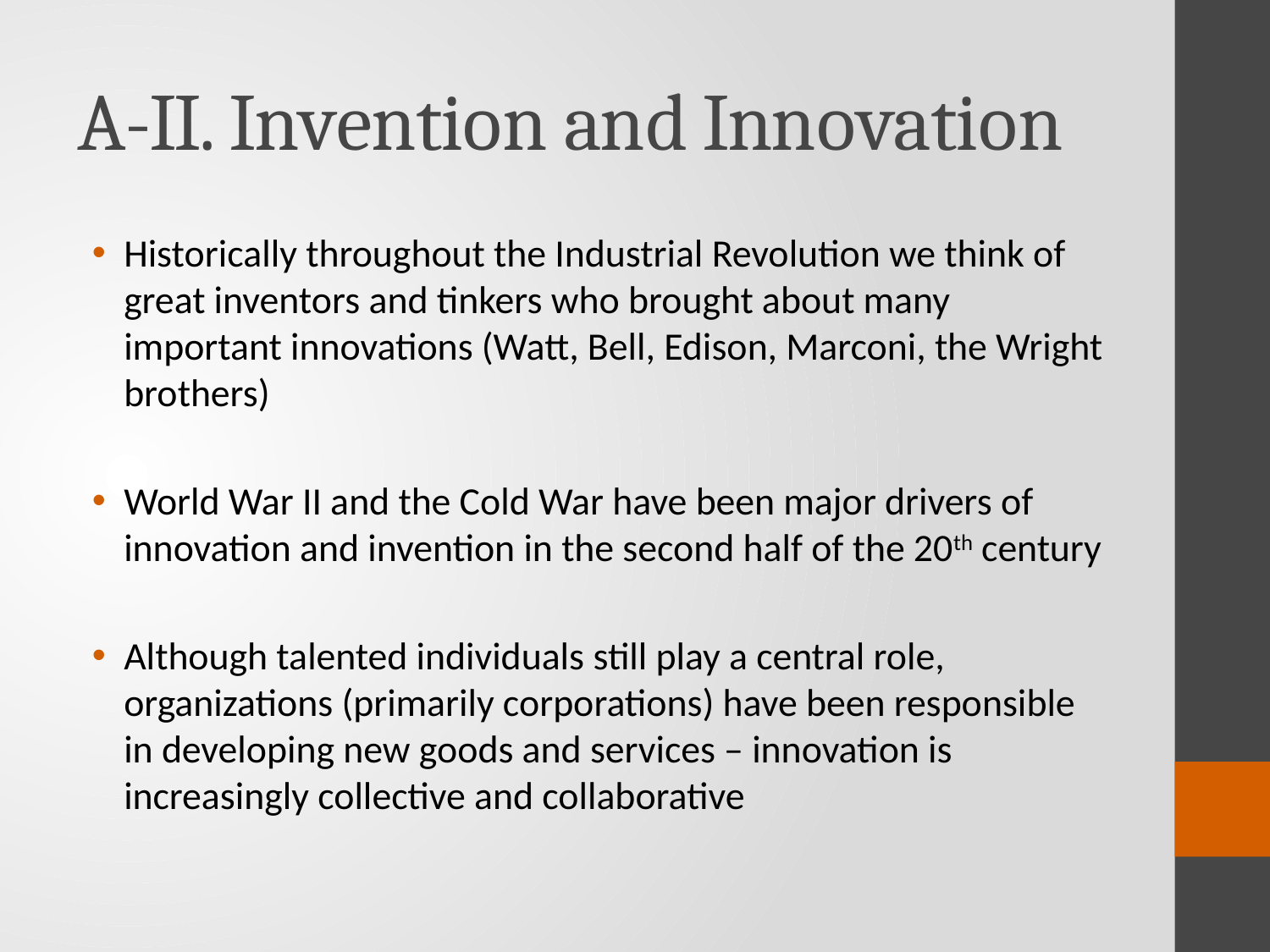

# A-II. Invention and Innovation
Historically throughout the Industrial Revolution we think of great inventors and tinkers who brought about many important innovations (Watt, Bell, Edison, Marconi, the Wright brothers)

World War II and the Cold War have been major drivers of innovation and invention in the second half of the 20th century

Although talented individuals still play a central role, organizations (primarily corporations) have been responsible  in developing new goods and services – innovation is increasingly collective and collaborative